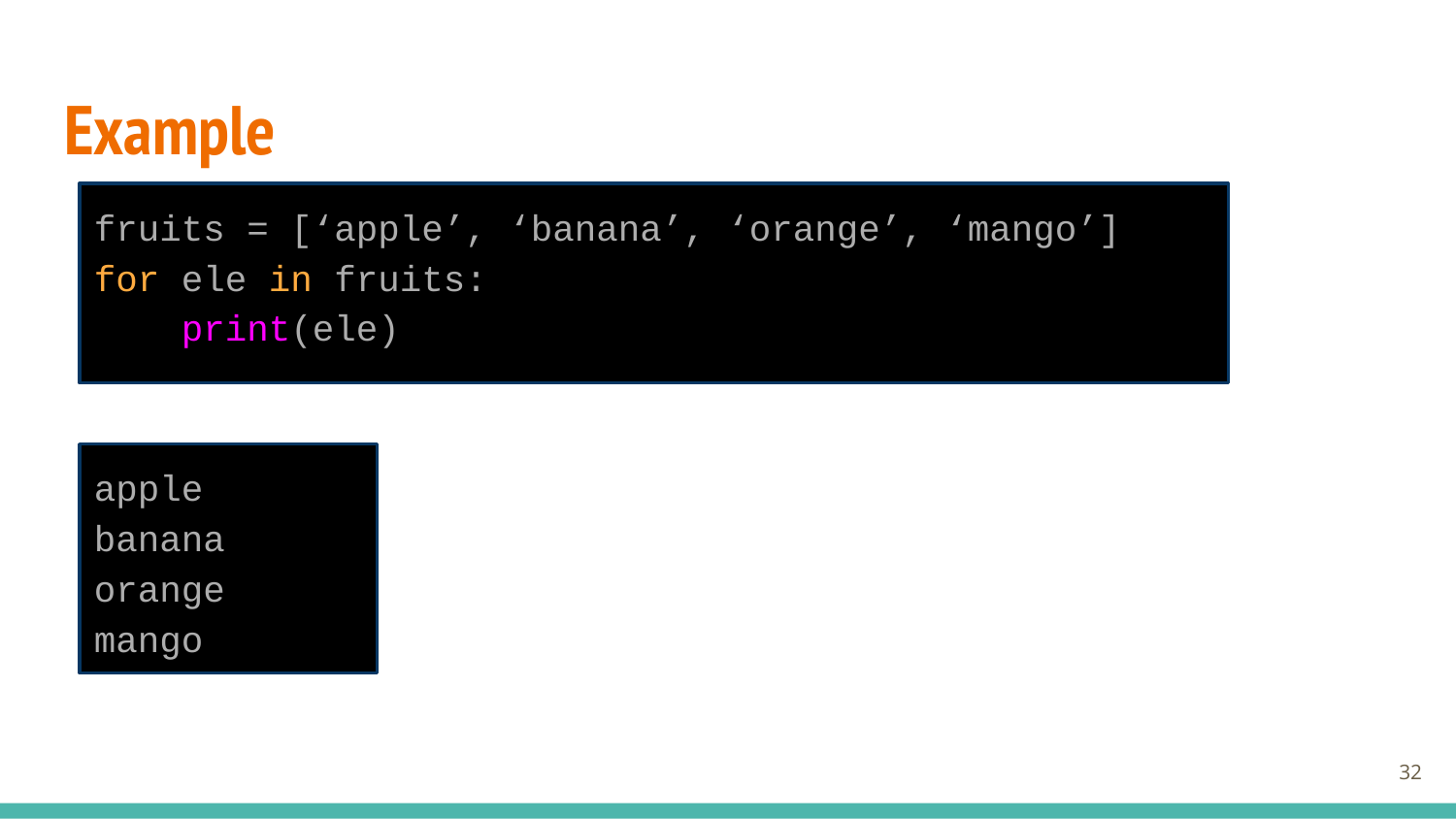

# Example

fruits = [‘apple’, ‘banana’, ‘orange’, ‘mango’]
for ele in fruits:
    print(ele)

apple
banana
orange
mango

32